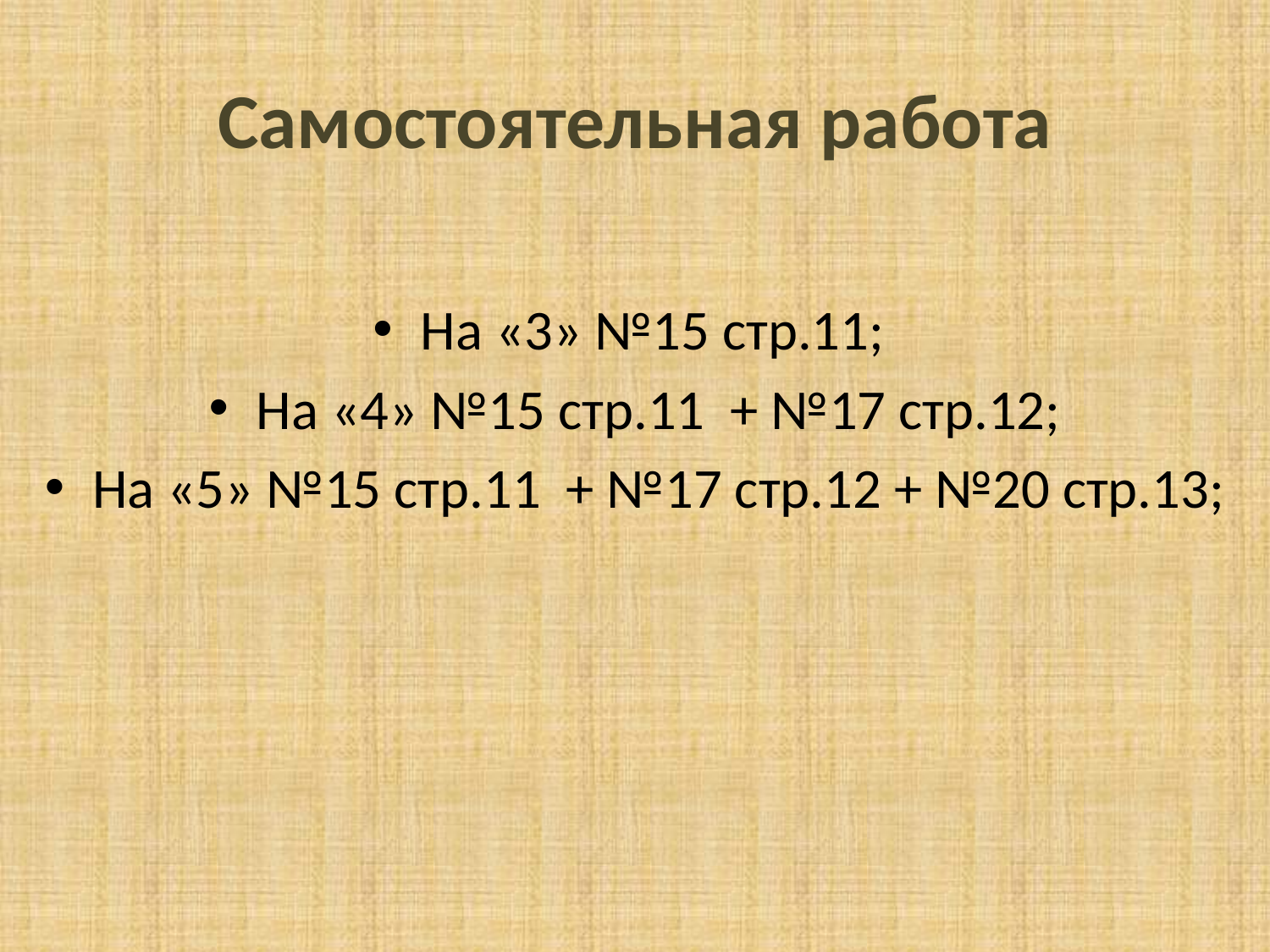

# Самостоятельная работа
На «3» №15 стр.11;
На «4» №15 стр.11  + №17 стр.12;
На «5» №15 стр.11  + №17 стр.12 + №20 стр.13;